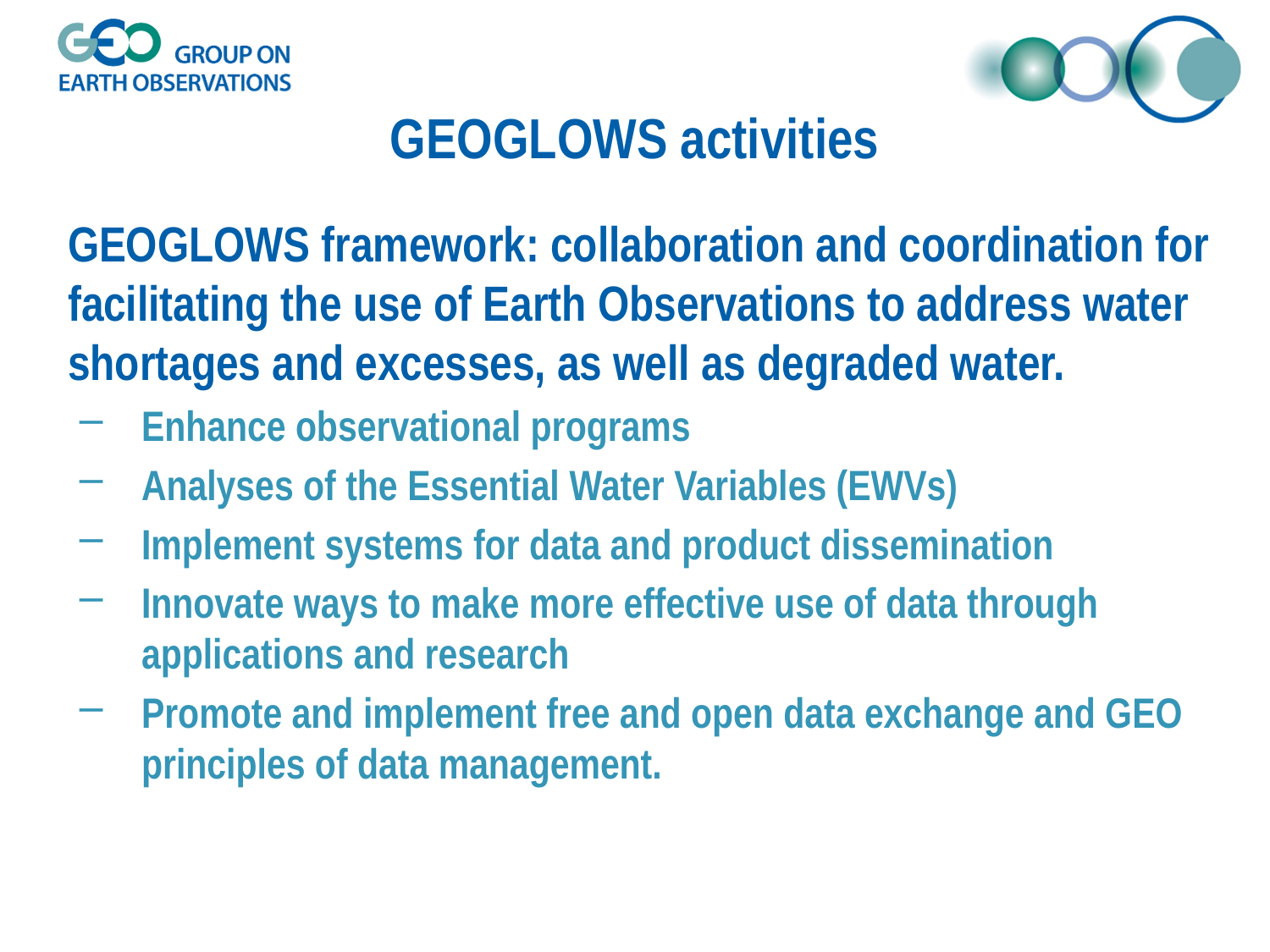

# GEOGLOWS activities
GEOGLOWS framework: collaboration and coordination for facilitating the use of Earth Observations to address water shortages and excesses, as well as degraded water.
Enhance observational programs
Analyses of the Essential Water Variables (EWVs)
Implement systems for data and product dissemination
Innovate ways to make more effective use of data through applications and research
Promote and implement free and open data exchange and GEO principles of data management.